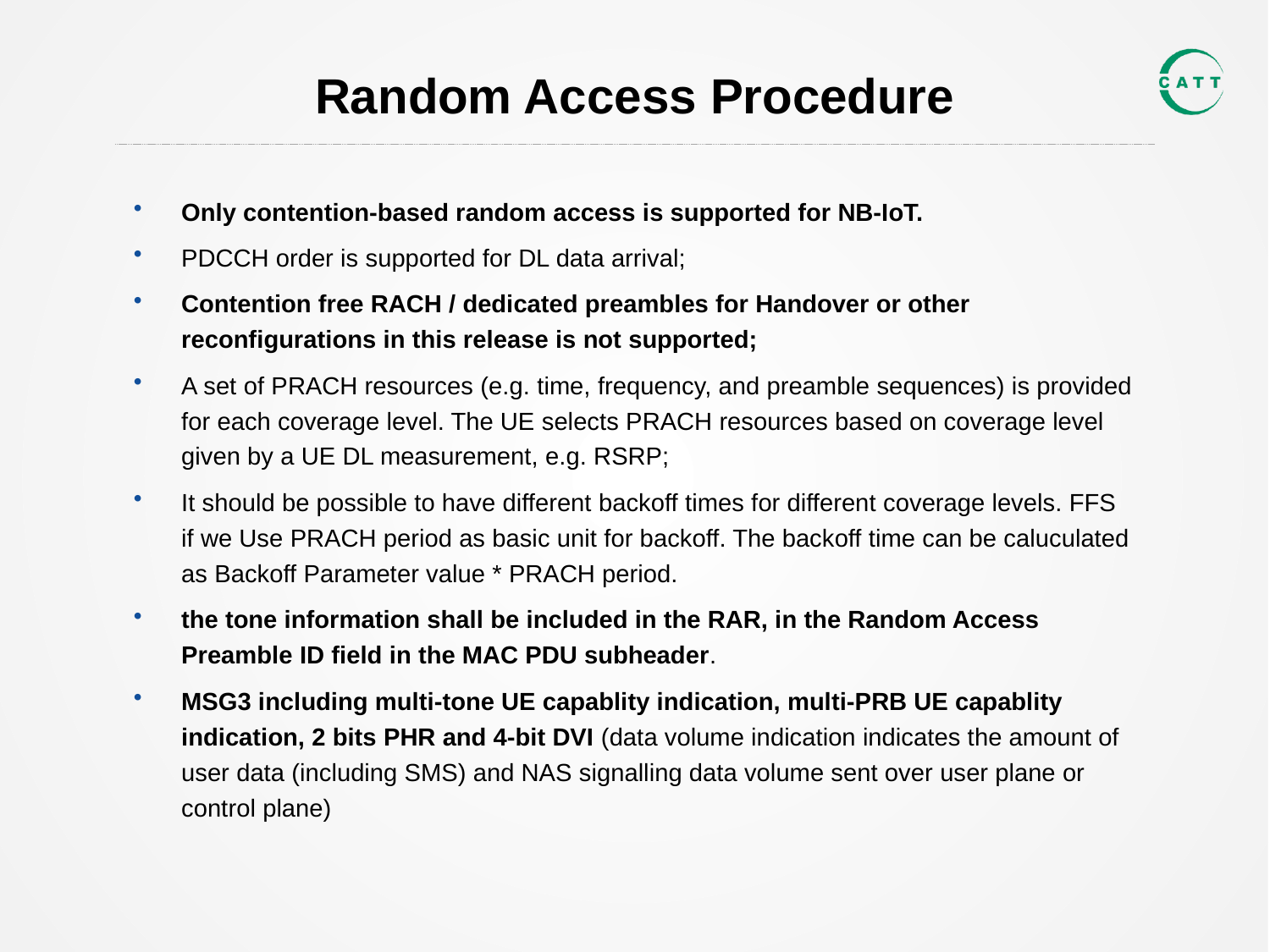

# Random Access Procedure
Only contention-based random access is supported for NB-IoT.
PDCCH order is supported for DL data arrival;
Contention free RACH / dedicated preambles for Handover or other reconfigurations in this release is not supported;
A set of PRACH resources (e.g. time, frequency, and preamble sequences) is provided for each coverage level. The UE selects PRACH resources based on coverage level given by a UE DL measurement, e.g. RSRP;
It should be possible to have different backoff times for different coverage levels. FFS if we Use PRACH period as basic unit for backoff. The backoff time can be caluculated as Backoff Parameter value * PRACH period.
the tone information shall be included in the RAR, in the Random Access Preamble ID field in the MAC PDU subheader.
MSG3 including multi-tone UE capablity indication, multi-PRB UE capablity indication, 2 bits PHR and 4-bit DVI (data volume indication indicates the amount of user data (including SMS) and NAS signalling data volume sent over user plane or control plane)